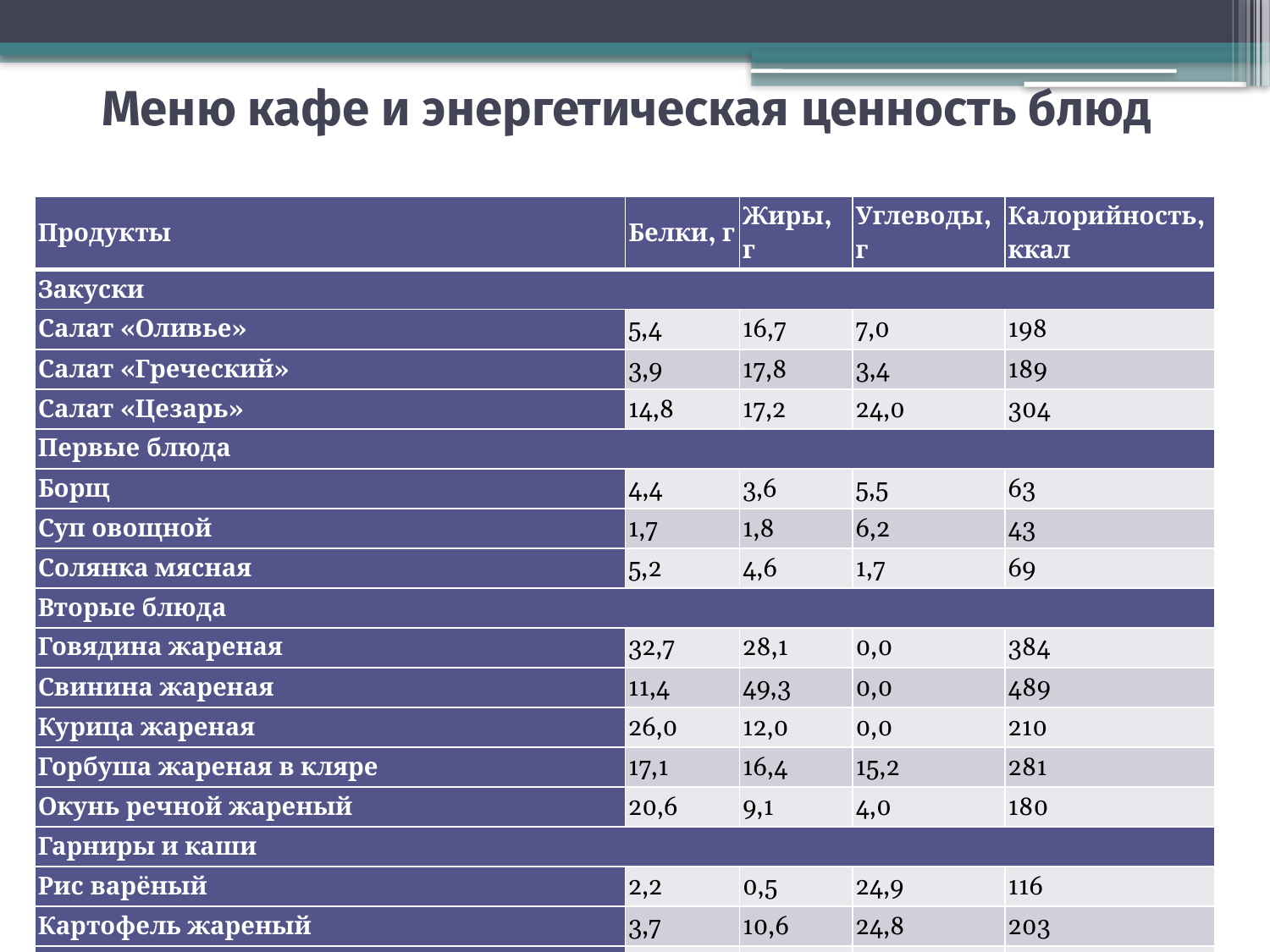

# Меню кафе и энергетическая ценность блюд
| Продукты | Белки, г | Жиры, г | Углеводы, г | Калорийность, ккал |
| --- | --- | --- | --- | --- |
| Закуски |  |  |  |  |
| Салат «Оливье» | 5,4 | 16,7 | 7,0 | 198 |
| Салат «Греческий» | 3,9 | 17,8 | 3,4 | 189 |
| Салат «Цезарь» | 14,8 | 17,2 | 24,0 | 304 |
| Первые блюда |  |  |  |  |
| Борщ | 4,4 | 3,6 | 5,5 | 63 |
| Суп овощной | 1,7 | 1,8 | 6,2 | 43 |
| Солянка мясная | 5,2 | 4,6 | 1,7 | 69 |
| Вторые блюда |  |  |  |  |
| Говядина жареная | 32,7 | 28,1 | 0,0 | 384 |
| Свинина жареная | 11,4 | 49,3 | 0,0 | 489 |
| Курица жареная | 26,0 | 12,0 | 0,0 | 210 |
| Горбуша жареная в кляре | 17,1 | 16,4 | 15,2 | 281 |
| Окунь речной жареный | 20,6 | 9,1 | 4,0 | 180 |
| Гарниры и каши |  |  |  |  |
| Рис варёный | 2,2 | 0,5 | 24,9 | 116 |
| Картофель жареный | 3,7 | 10,6 | 24,8 | 203 |
| Картофельное пюре | 2,1 | 4,6 | 8,5 | 82 |